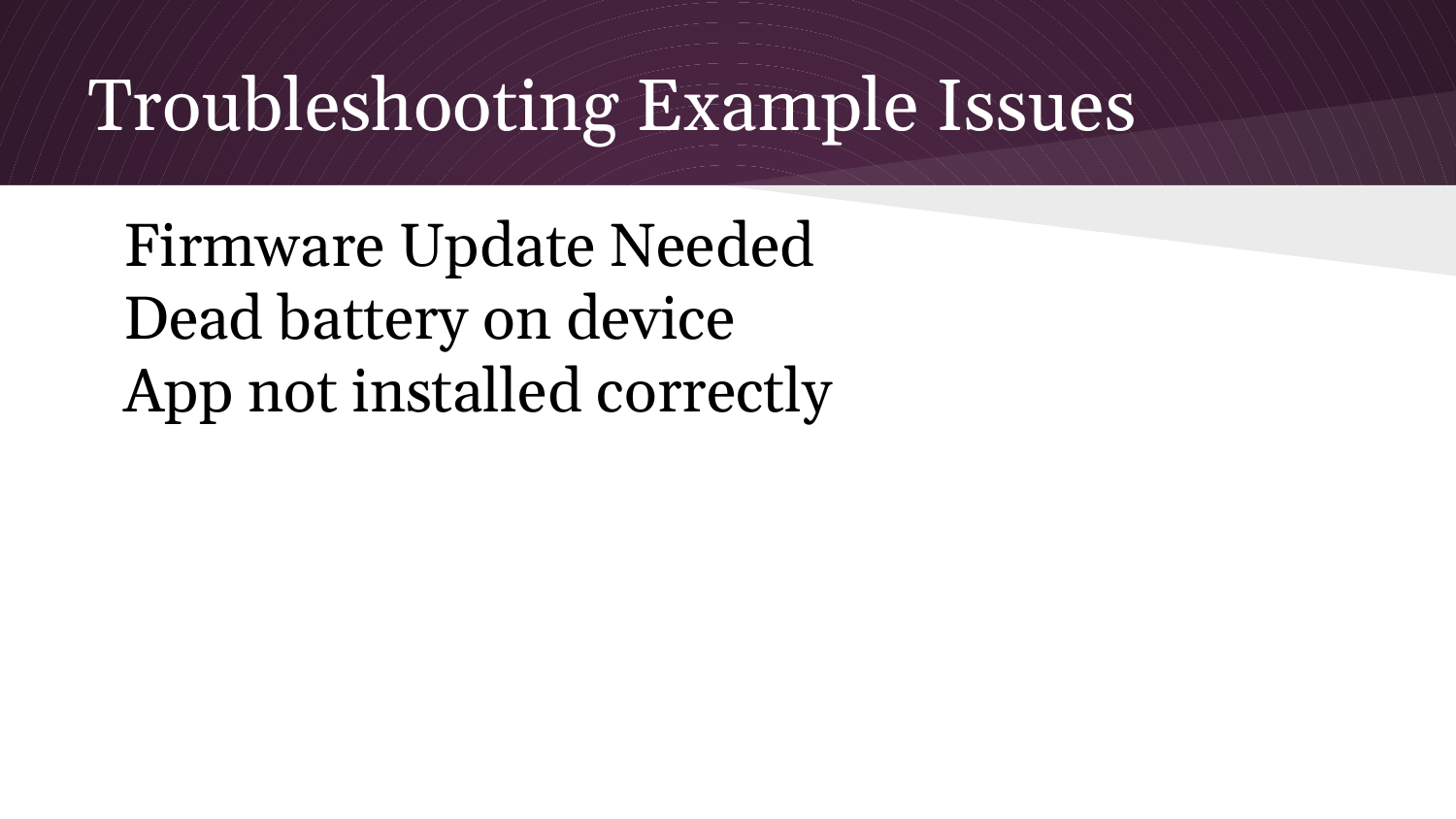

# Troubleshooting Example Issues
Firmware Update Needed
Dead battery on device
App not installed correctly